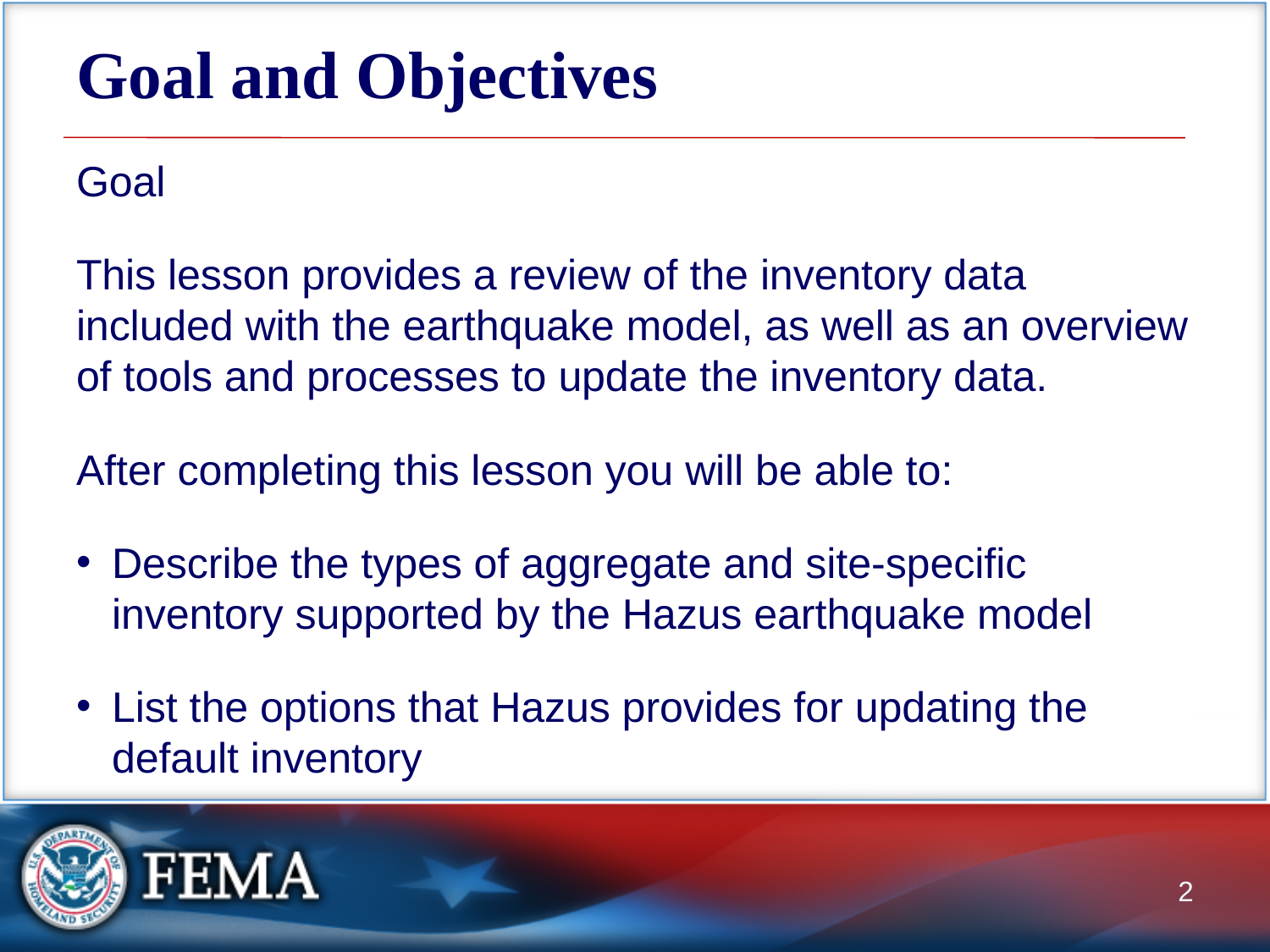

# Goal and Objectives
Goal
This lesson provides a review of the inventory data included with the earthquake model, as well as an overview of tools and processes to update the inventory data.
After completing this lesson you will be able to:
Describe the types of aggregate and site-specific inventory supported by the Hazus earthquake model
List the options that Hazus provides for updating the default inventory
2